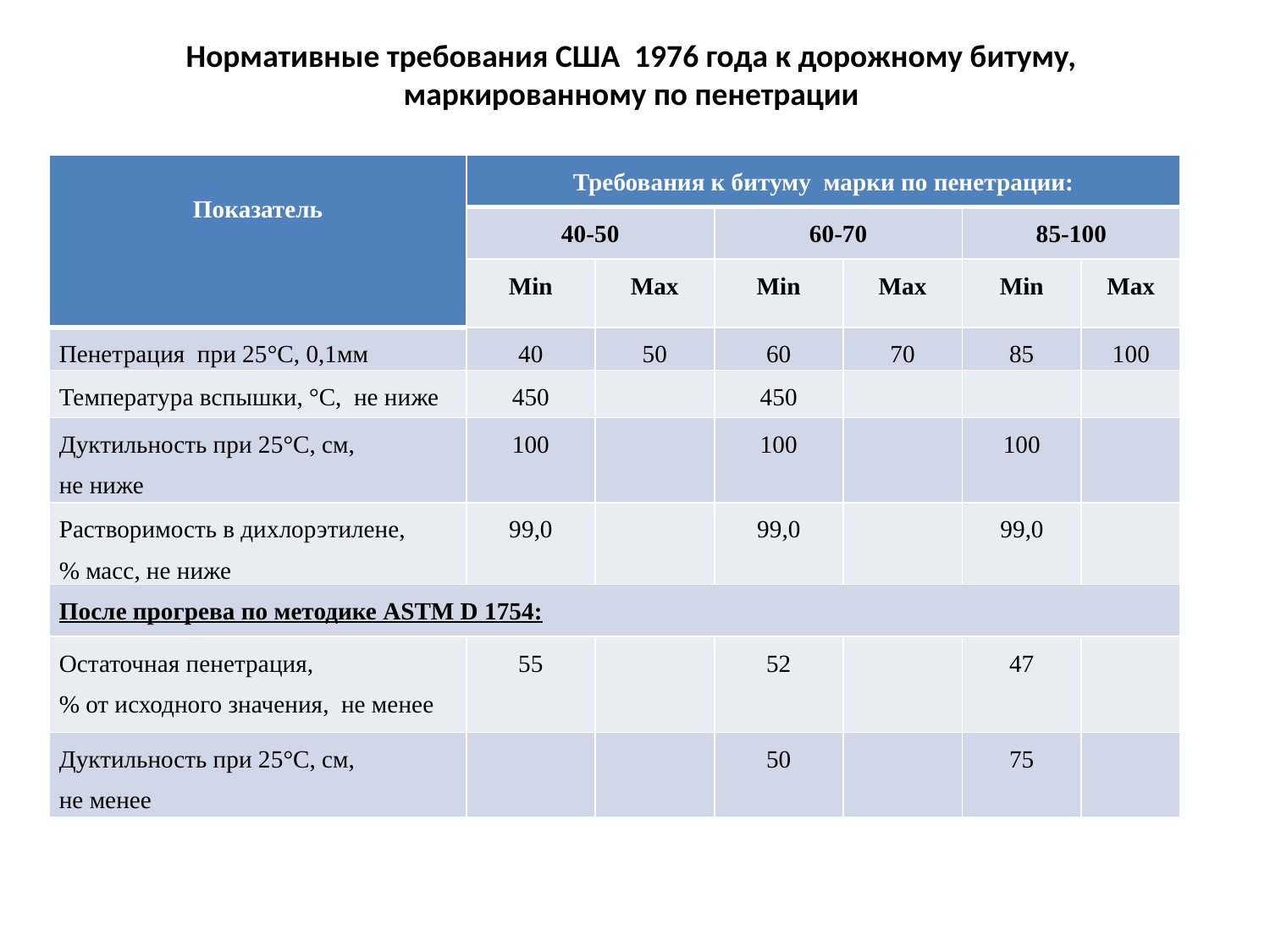

# Нормативные требования США  1976 года к дорожному битуму, маркированному по пенетрации
| Показатель | Требования к битуму марки по пенетрации: |  |  |  |  |  |
| --- | --- | --- | --- | --- | --- | --- |
|  | 40-50 |  | 60-70 |  | 85-100 |  |
|  | Min | Max | Min | Max | Min | Max |
| Пенетрация при 25°С, 0,1мм | 40 | 50 | 60 | 70 | 85 | 100 |
| Температура вспышки, °С, не ниже | 450 |  | 450 |  |  |  |
| Дуктильность при 25°С, см, не ниже | 100 |  | 100 |  | 100 |  |
| Растворимость в дихлорэтилене, % масс, не ниже | 99,0 |  | 99,0 |  | 99,0 |  |
| После прогрева по методике ASTM D 1754: |  |  |  |  |  |  |
| Остаточная пенетрация, % от исходного значения, не менее | 55 |  | 52 |  | 47 |  |
| Дуктильность при 25°С, см, не менее |  |  | 50 |  | 75 |  |